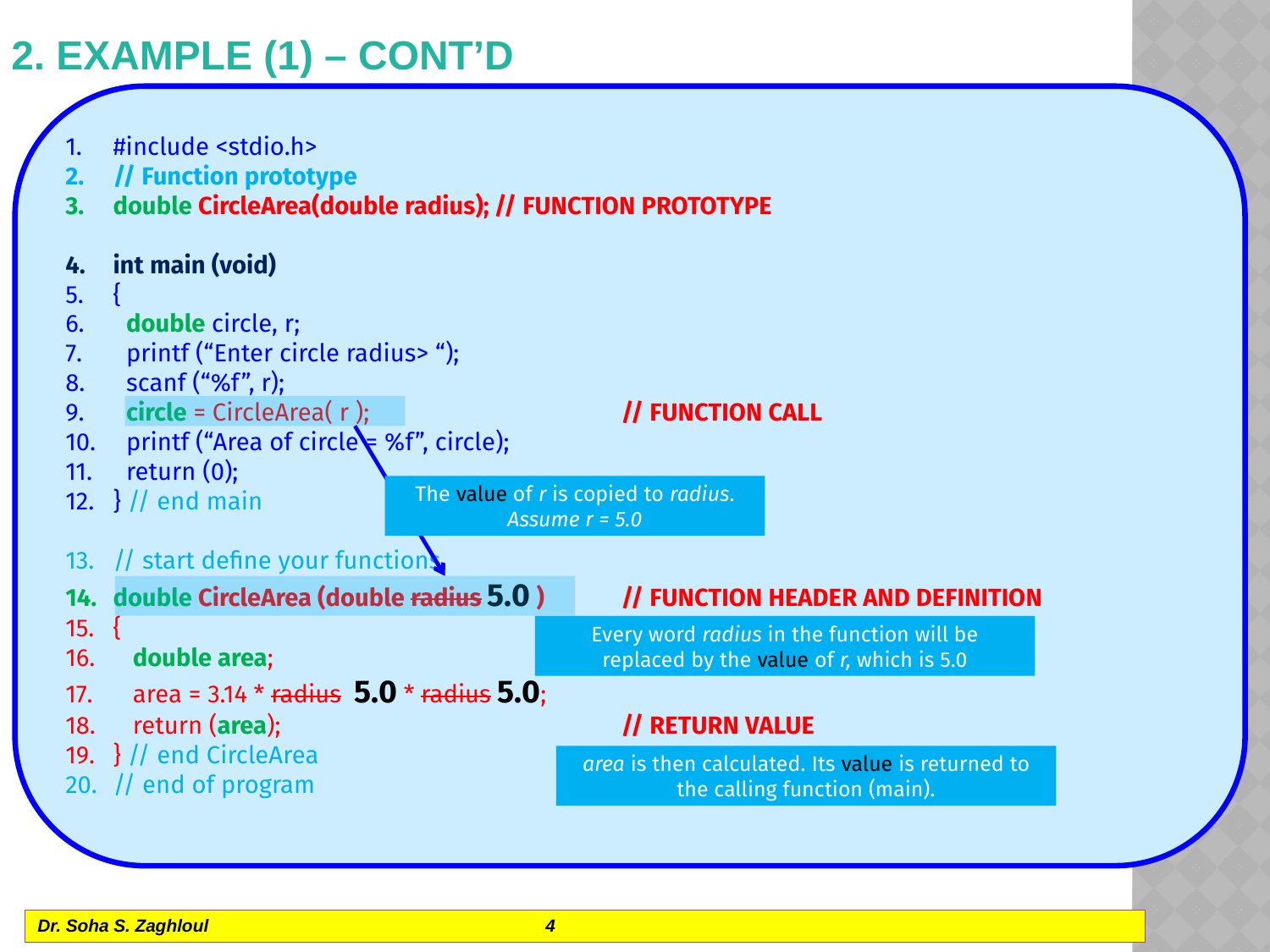

# 2. EXAMPLE (1) – cont’d

#include <stdio.h>
// Function prototype
double CircleArea(double radius);	// FUNCTION PROTOTYPE

int main (void)
{
  double circle, r;
  printf (“Enter circle radius> “);
  scanf (“%f”, r);
  circle = CircleArea( r );		// FUNCTION CALL
  printf (“Area of circle = %f”, circle);
  return (0);
} // end main

// start define your functions
double CircleArea (double radius 5.0 )	// FUNCTION HEADER AND DEFINITION
{
   double area;
   area = 3.14 * radius  5.0 * radius 5.0;
   return (area);			// RETURN VALUE
} // end CircleArea
// end of program

The value of r is copied to radius.
Assume r = 5.0

Every word radius in the function will be replaced by the value of r, which is 5.0
area is then calculated. Its value is returned to the calling function (main).
Dr. Soha S. Zaghloul			4